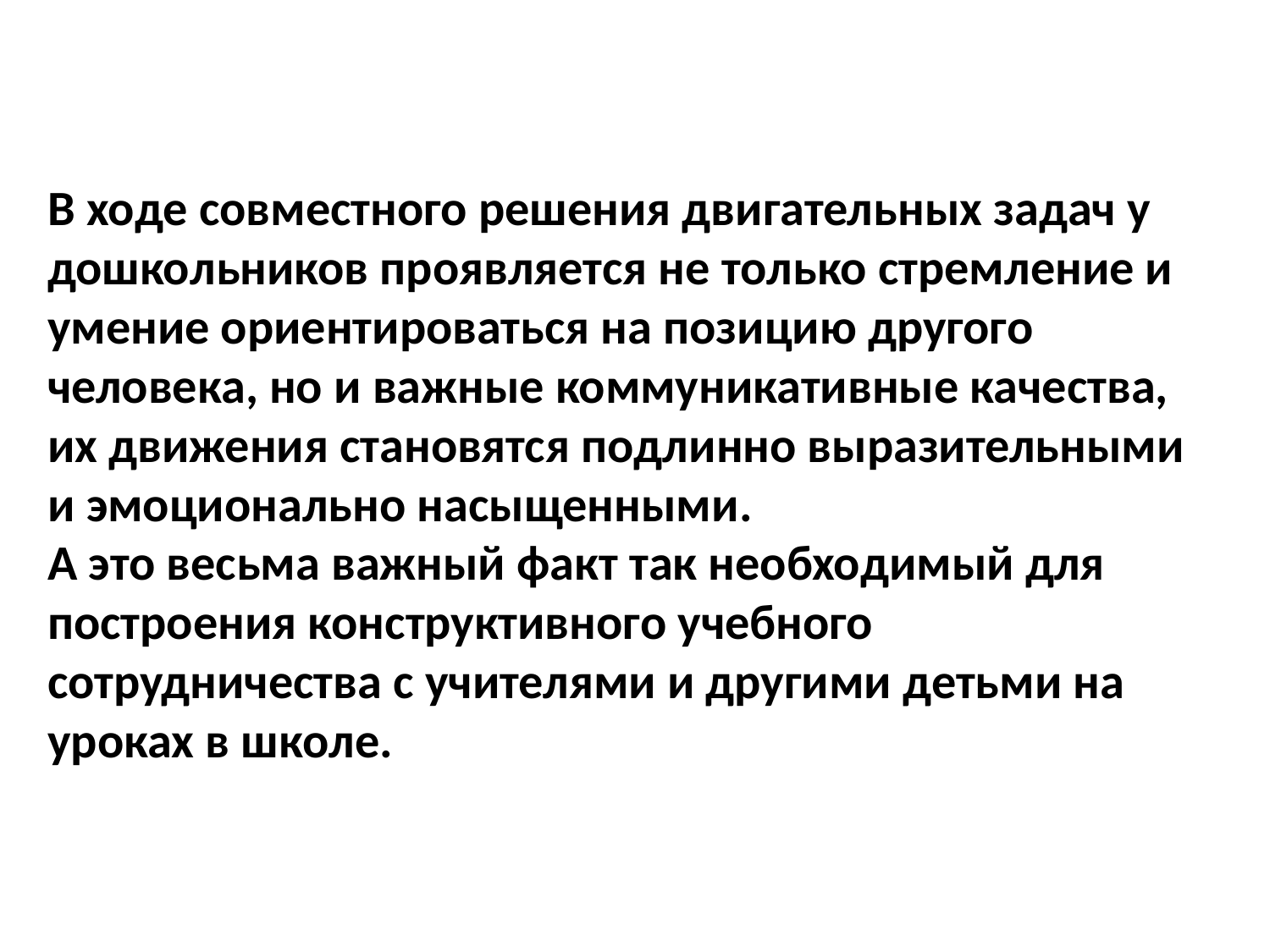

# В ходе совместного решения двигательных задач у дошкольников проявляется не только стремление и умение ориентироваться на позицию другого человека, но и важные коммуникативные качества, их движения становятся подлинно выразительными и эмоционально насыщенными. А это весьма важный факт так необходимый для построения конструктивного учебного сотрудничества с учителями и другими детьми на уроках в школе.